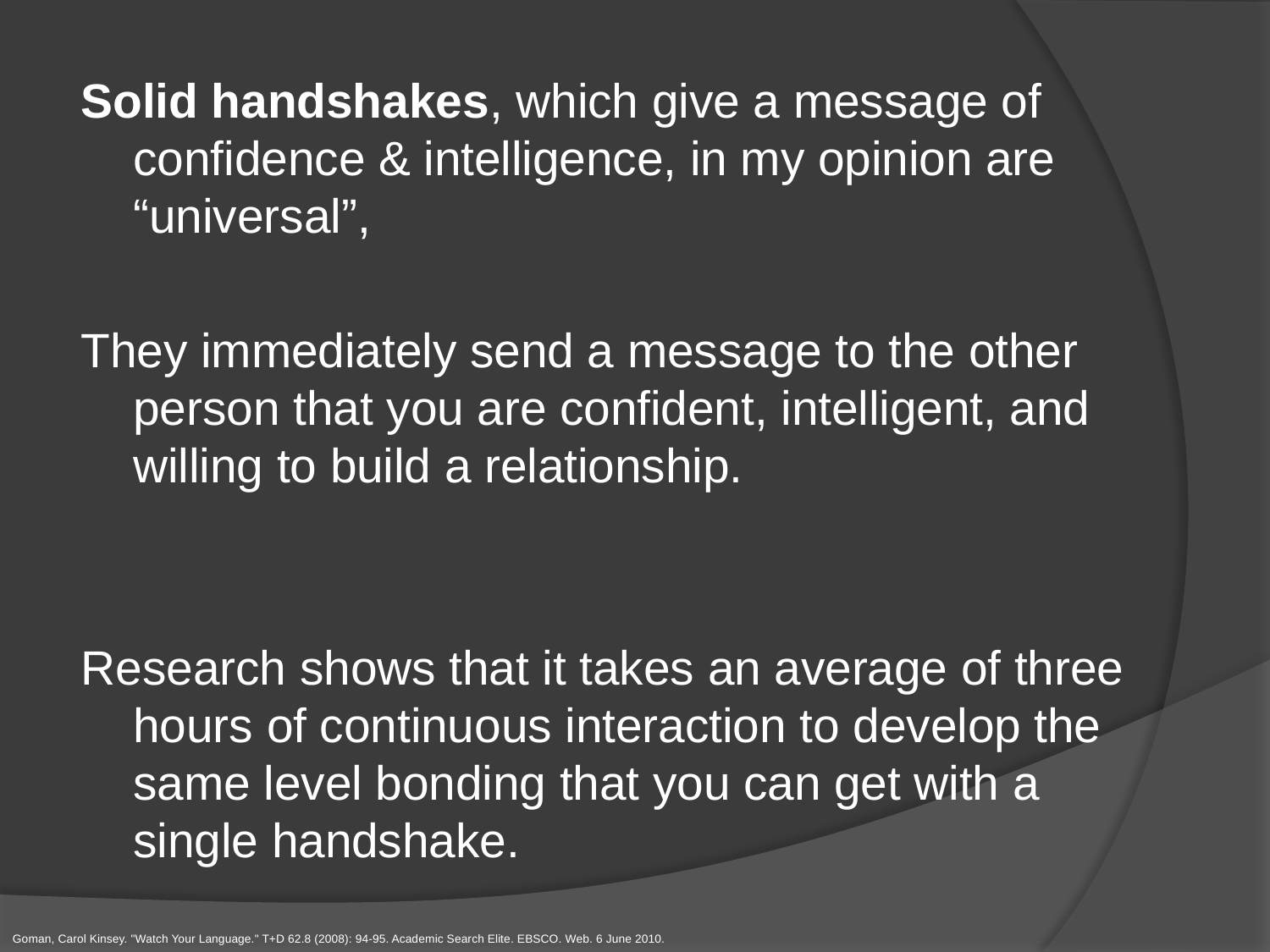

Solid handshakes, which give a message of confidence & intelligence, in my opinion are “universal”,

They immediately send a message to the other person that you are confident, intelligent, and willing to build a relationship.

Research shows that it takes an average of three hours of continuous interaction to develop the same level bonding that you can get with a single handshake.

Goman, Carol Kinsey. "Watch Your Language." T+D 62.8 (2008): 94-95. Academic Search Elite. EBSCO. Web. 6 June 2010.